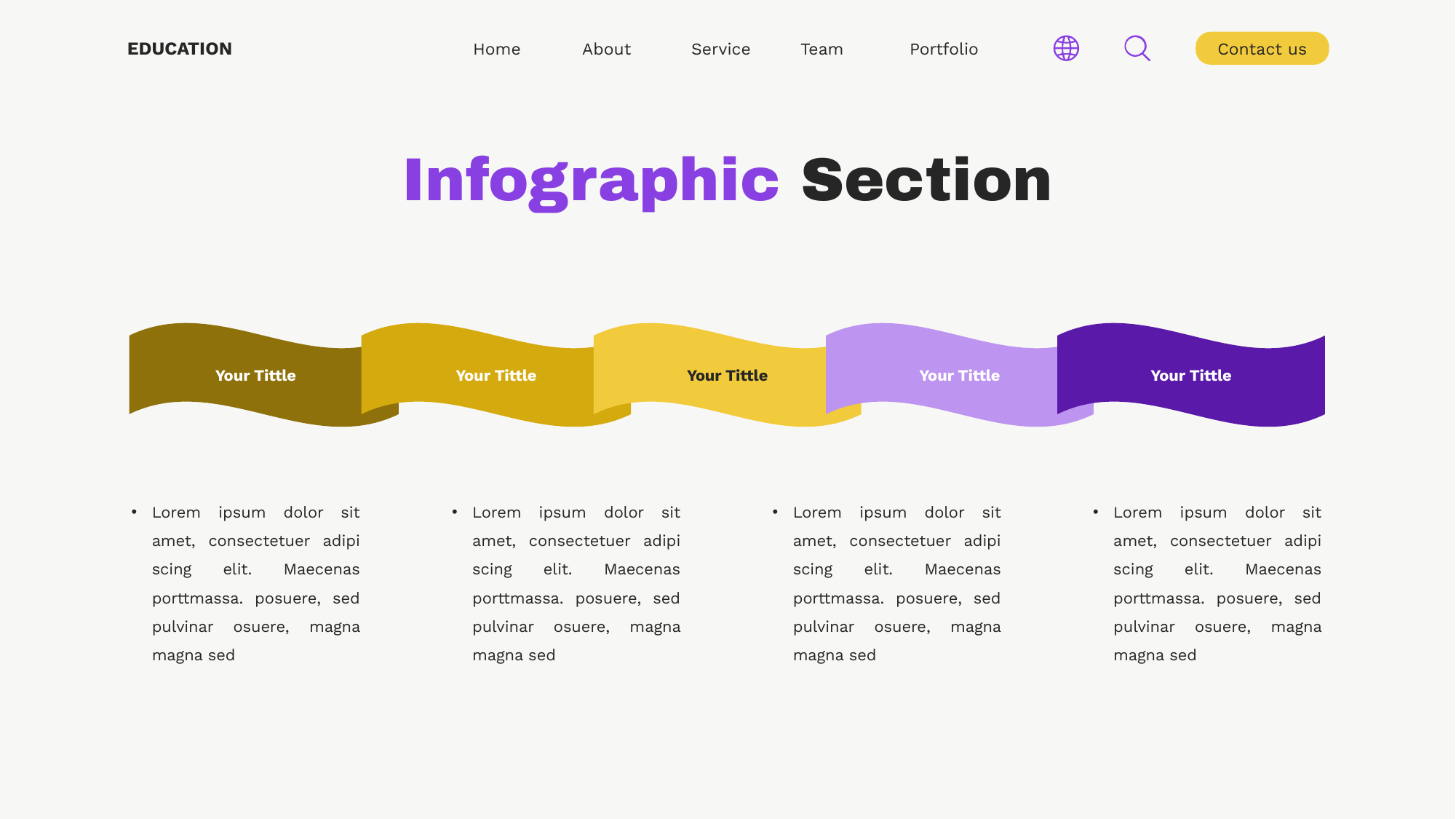

EDUCATION
Contact us
Home	About	Service	Team	Portfolio

Infographic Section

Your Tittle
Your Tittle
Your Tittle
Your Tittle
Your Tittle
Lorem ipsum dolor sit amet, consectetuer adipi scing elit. Maecenas porttmassa. posuere, sed pulvinar osuere, magna magna sed
Lorem ipsum dolor sit amet, consectetuer adipi scing elit. Maecenas porttmassa. posuere, sed pulvinar osuere, magna magna sed
Lorem ipsum dolor sit amet, consectetuer adipi scing elit. Maecenas porttmassa. posuere, sed pulvinar osuere, magna magna sed
Lorem ipsum dolor sit amet, consectetuer adipi scing elit. Maecenas porttmassa. posuere, sed pulvinar osuere, magna magna sed